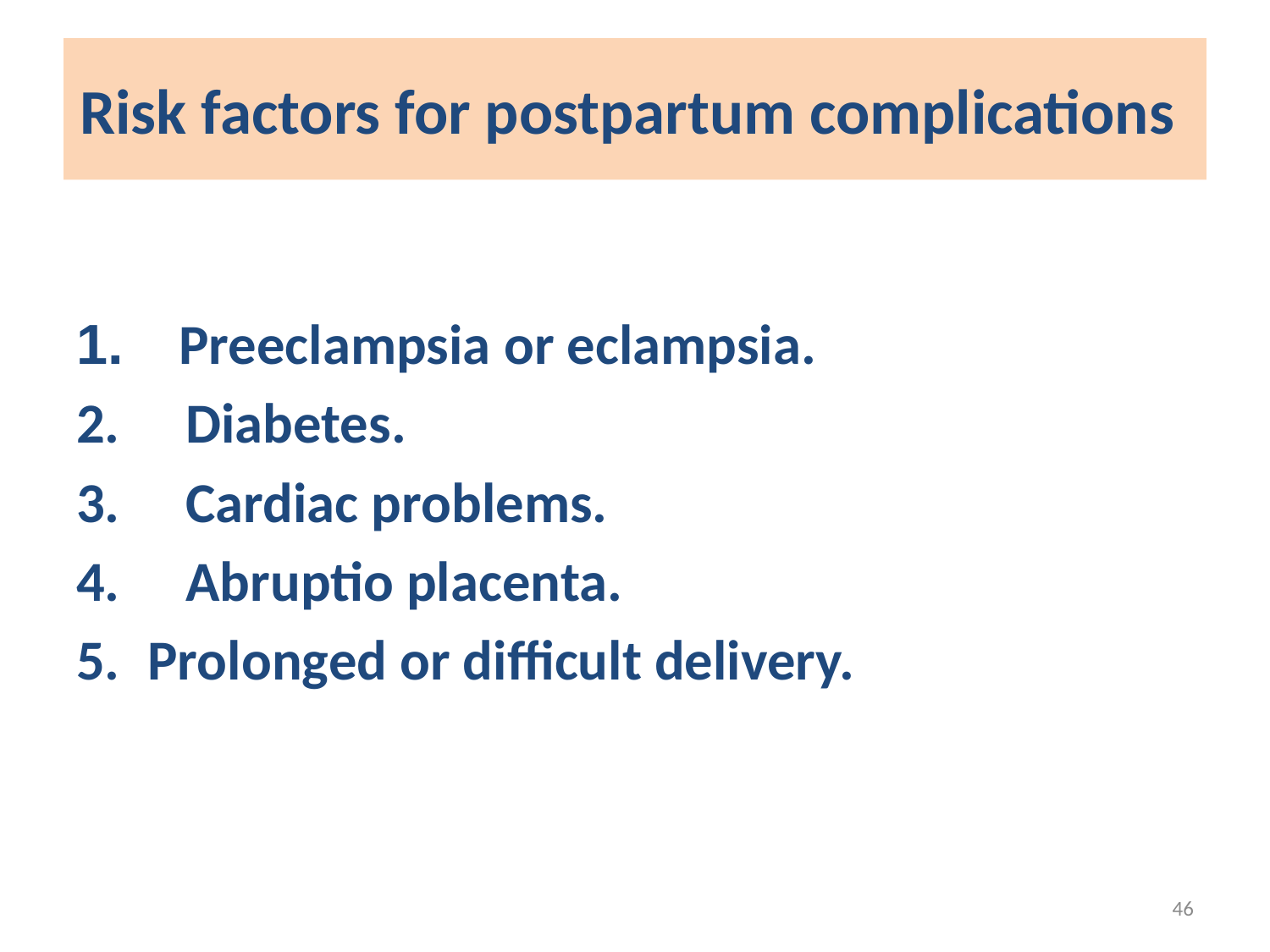

# Risk factors for postpartum complications

  Preeclampsia or eclampsia.
   Diabetes.
   Cardiac problems.
   Abruptio placenta.
Prolonged or difficult delivery.

46